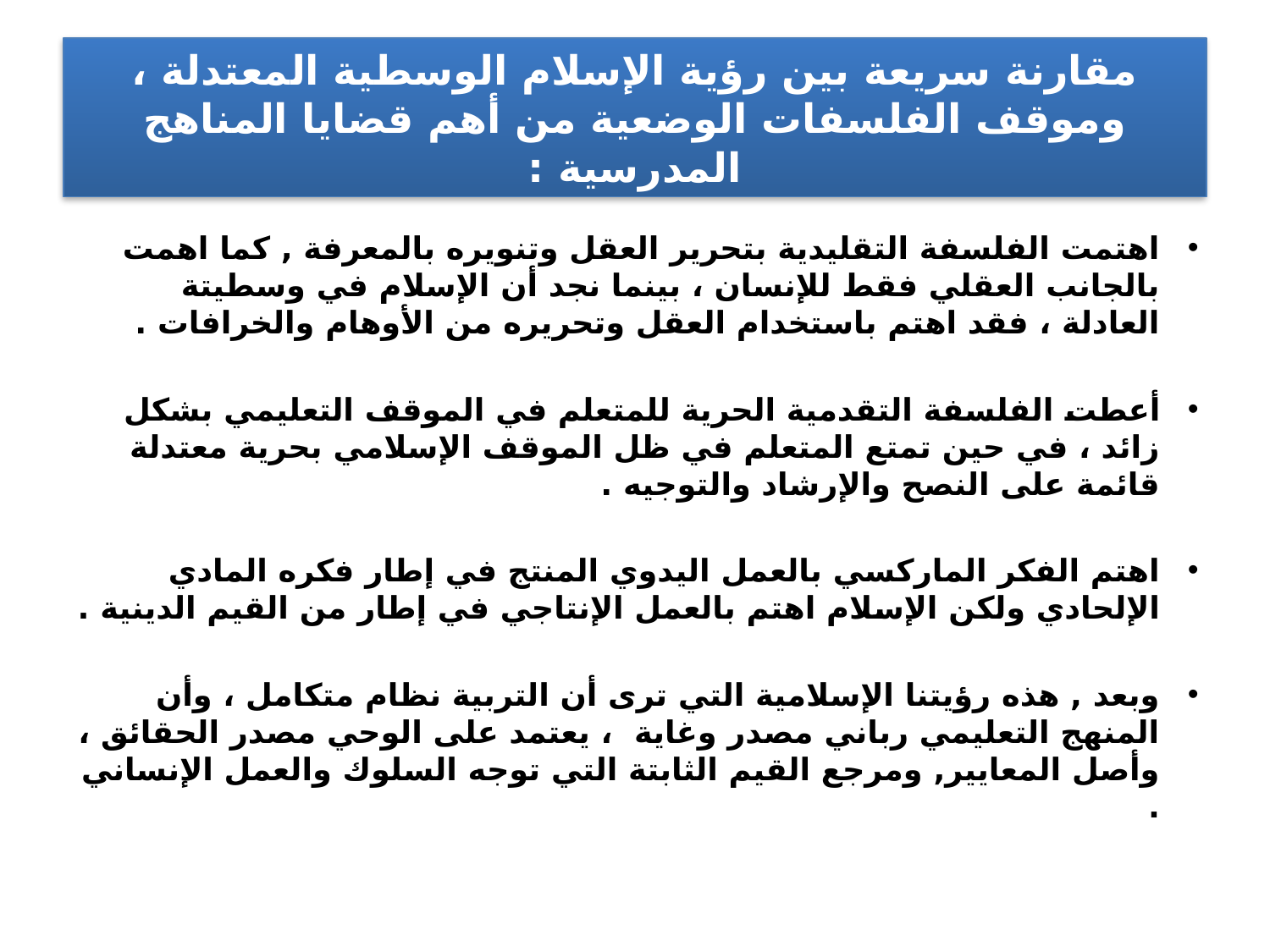

# مقارنة سريعة بين رؤية الإسلام الوسطية المعتدلة ، وموقف الفلسفات الوضعية من أهم قضايا المناهج المدرسية :
اهتمت الفلسفة التقليدية بتحرير العقل وتنويره بالمعرفة , كما اهمت بالجانب العقلي فقط للإنسان ، بينما نجد أن الإسلام في وسطيتة العادلة ، فقد اهتم باستخدام العقل وتحريره من الأوهام والخرافات .

أعطت الفلسفة التقدمية الحرية للمتعلم في الموقف التعليمي بشكل زائد ، في حين تمتع المتعلم في ظل الموقف الإسلامي بحرية معتدلة قائمة على النصح والإرشاد والتوجيه .

اهتم الفكر الماركسي بالعمل اليدوي المنتج في إطار فكره المادي الإلحادي ولكن الإسلام اهتم بالعمل الإنتاجي في إطار من القيم الدينية .

وبعد , هذه رؤيتنا الإسلامية التي ترى أن التربية نظام متكامل ، وأن المنهج التعليمي رباني مصدر وغاية  ، يعتمد على الوحي مصدر الحقائق ، وأصل المعايير, ومرجع القيم الثابتة التي توجه السلوك والعمل الإنساني .